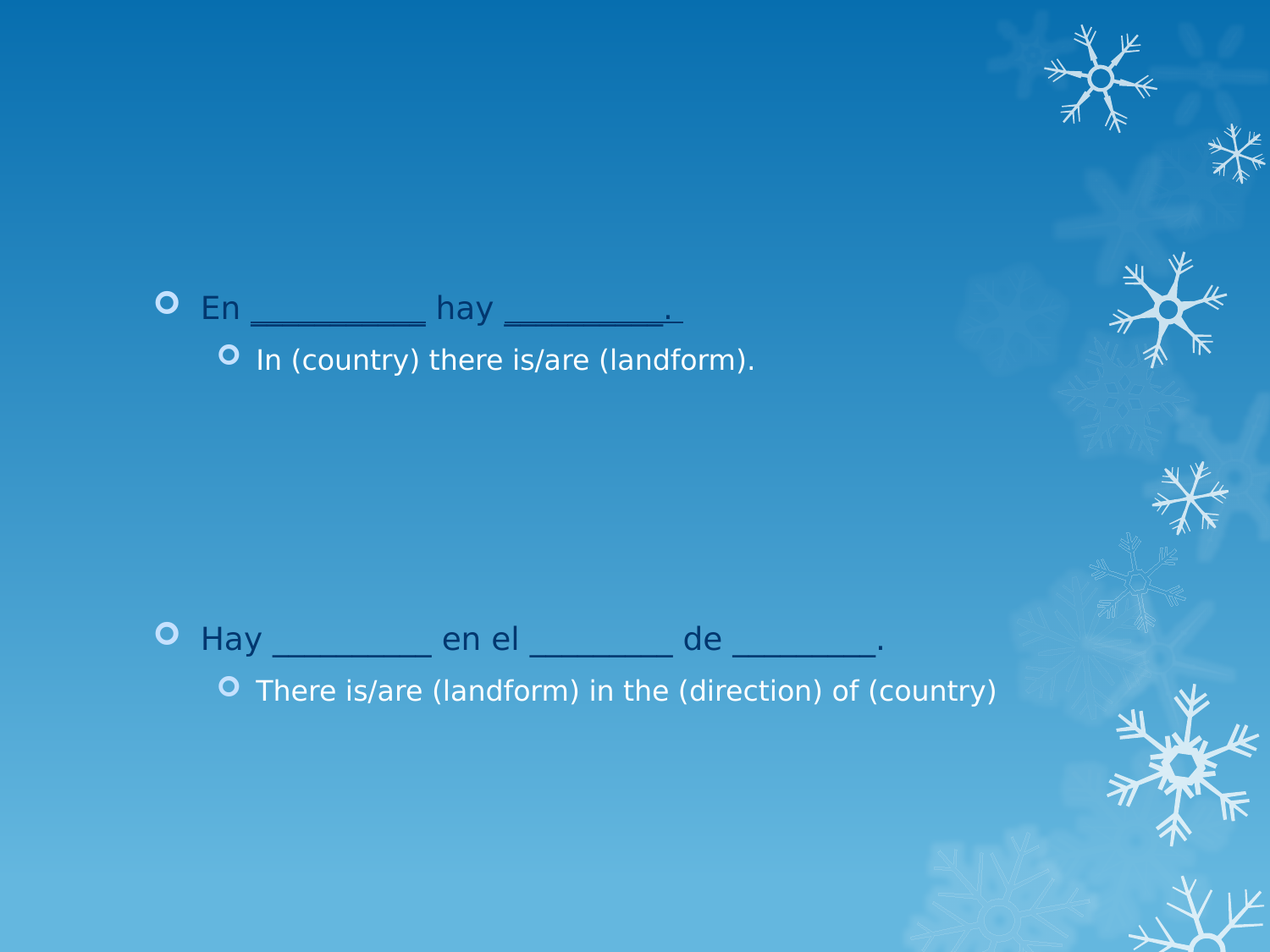

#
En ___________ hay __________.
In (country) there is/are (landform).

Hay __________ en el _________ de _________.
There is/are (landform) in the (direction) of (country)